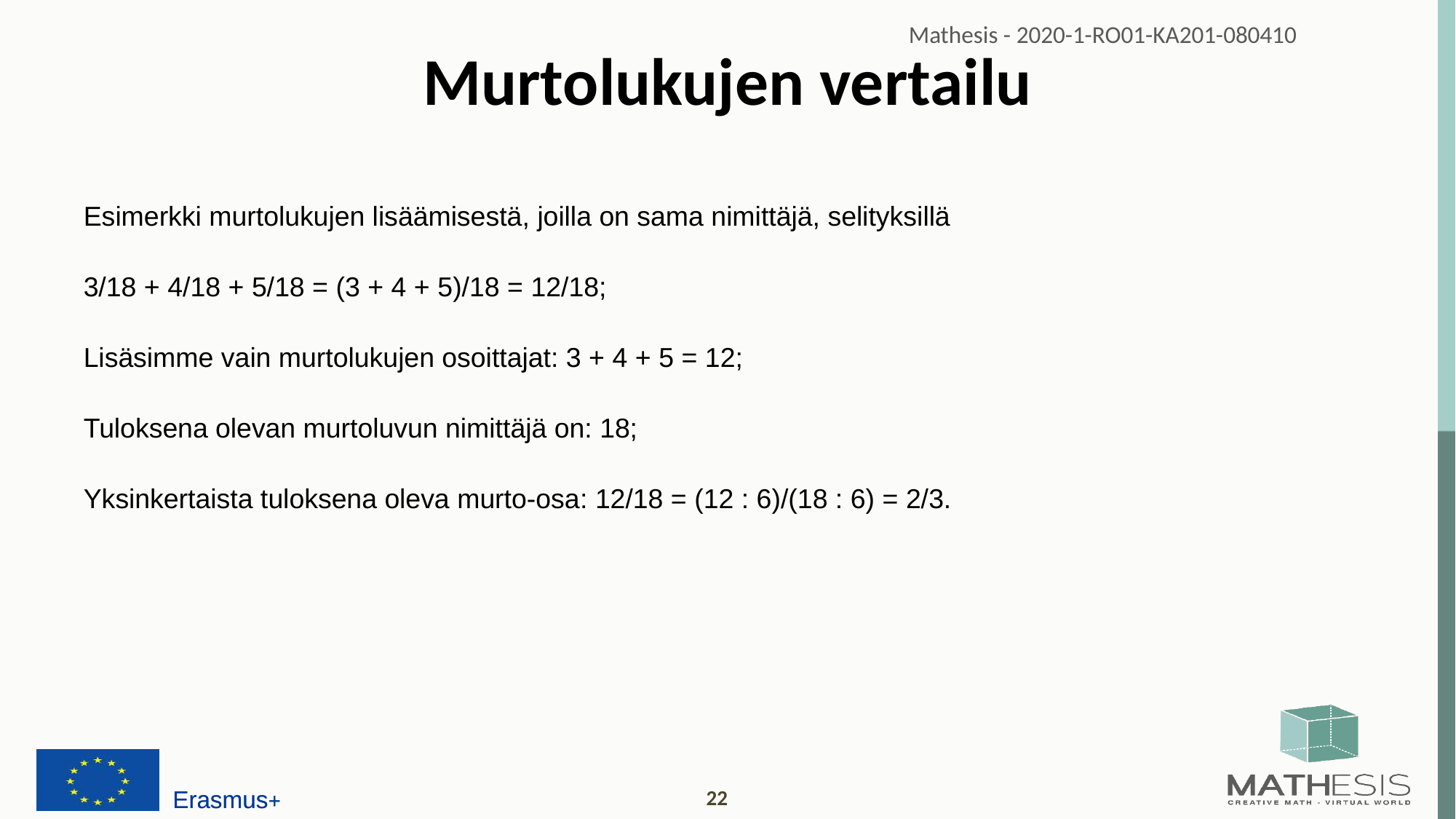

# Murtolukujen vertailu
Esimerkki murtolukujen lisäämisestä, joilla on sama nimittäjä, selityksillä
3/18 + 4/18 + 5/18 = (3 + 4 + 5)/18 = 12/18;
Lisäsimme vain murtolukujen osoittajat: 3 + 4 + 5 = 12;
Tuloksena olevan murtoluvun nimittäjä on: 18;
Yksinkertaista tuloksena oleva murto-osa: 12/18 = (12 : 6)/(18 : 6) = 2/3.